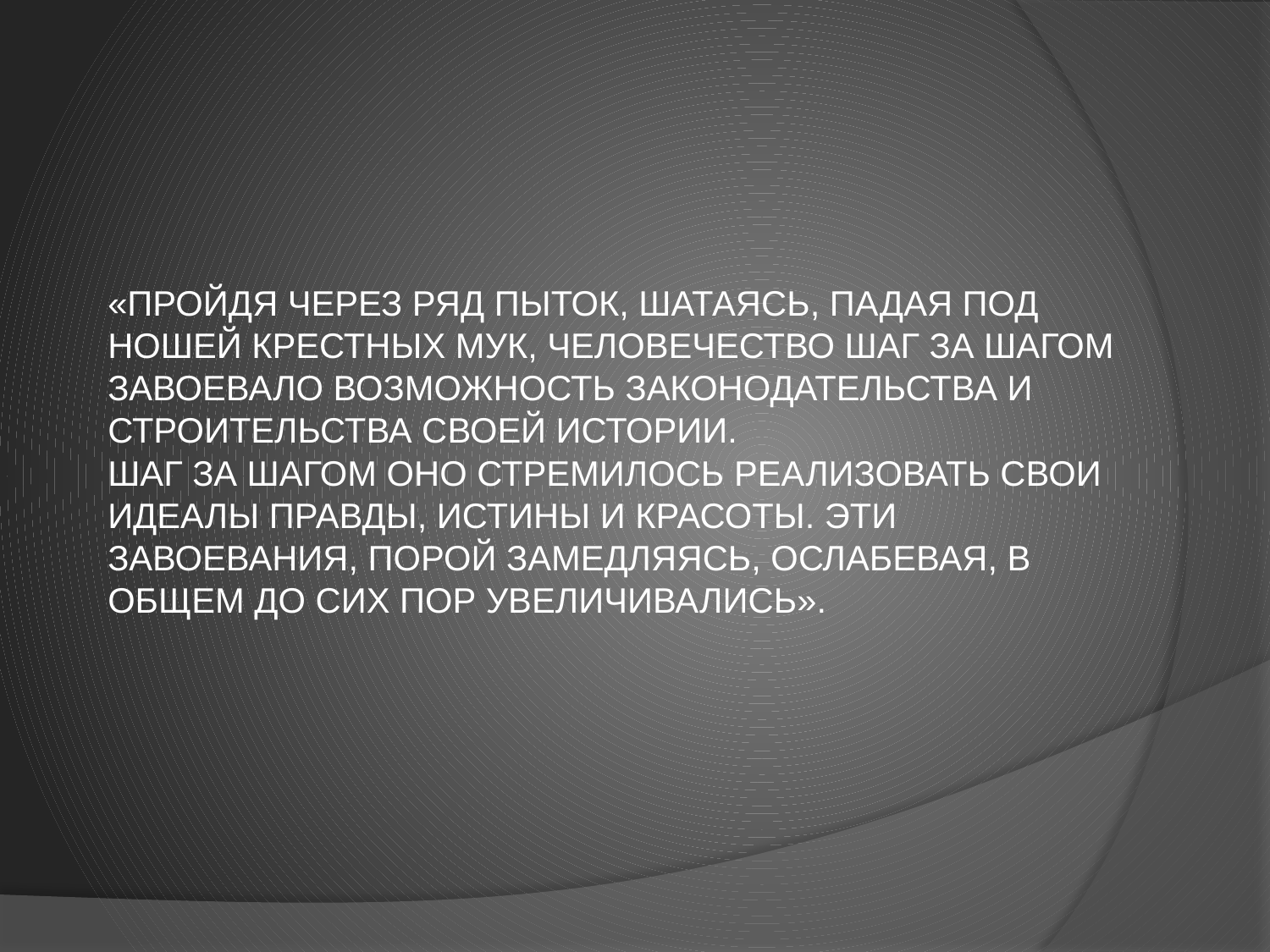

«ПРОЙДЯ ЧЕРЕЗ РЯД ПЫТОК, ШАТАЯСЬ, ПАДАЯ ПОД НОШЕЙ КРЕСТНЫХ МУК, ЧЕЛОВЕЧЕСТВО ШАГ ЗА ШАГОМ ЗАВОЕВАЛО ВОЗМОЖНОСТЬ ЗАКОНОДАТЕЛЬСТВА И СТРОИТЕЛЬСТВА СВОЕЙ ИСТОРИИ.
ШАГ ЗА ШАГОМ ОНО СТРЕМИЛОСЬ РЕАЛИЗОВАТЬ СВОИ ИДЕАЛЫ ПРАВДЫ, ИСТИНЫ И КРАСОТЫ. ЭТИ ЗАВОЕВАНИЯ, ПОРОЙ ЗАМЕДЛЯЯСЬ, ОСЛАБЕВАЯ, В ОБЩЕМ ДО СИХ ПОР УВЕЛИЧИВАЛИСЬ».